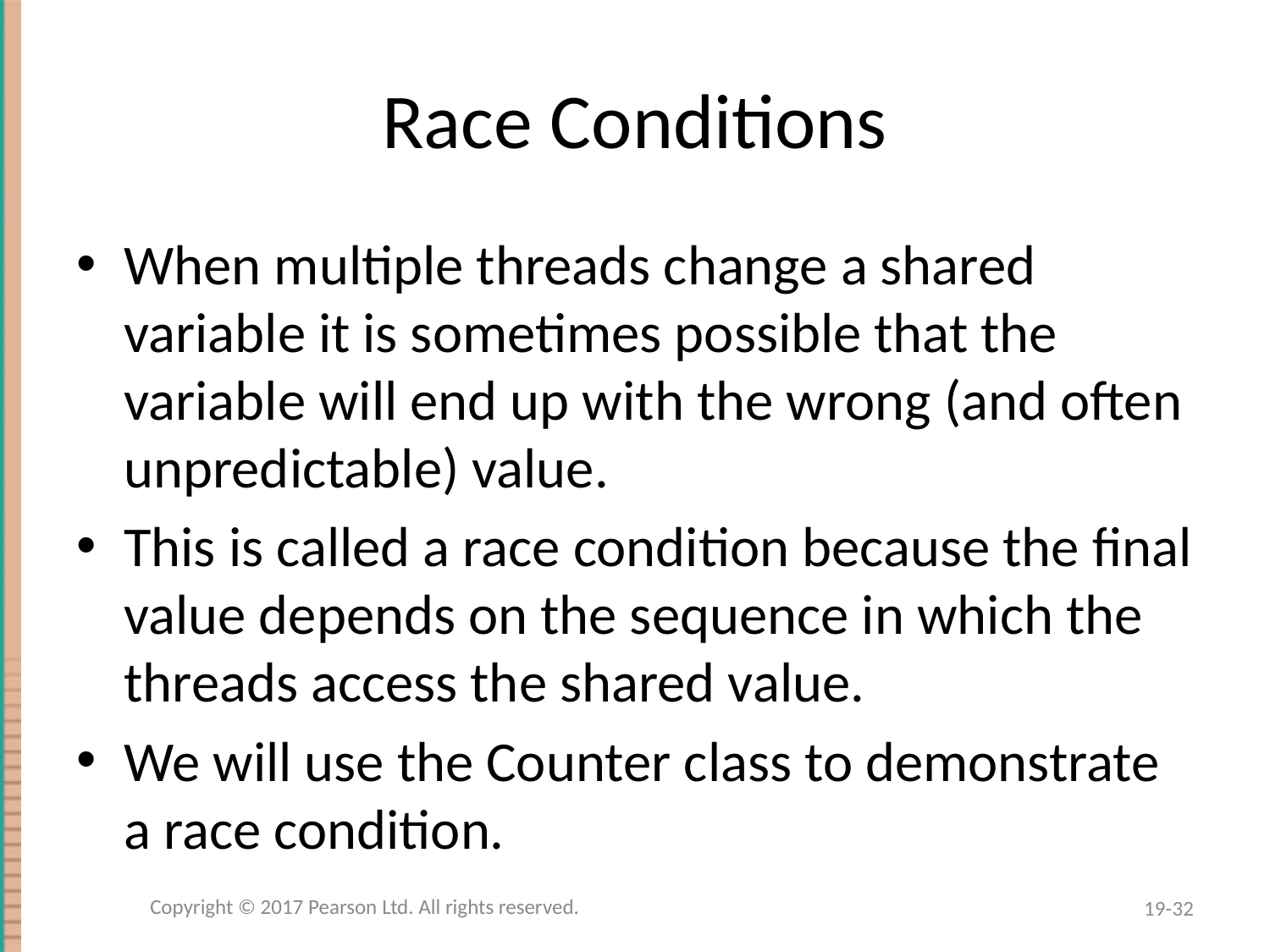

# Race Conditions
When multiple threads change a shared variable it is sometimes possible that the variable will end up with the wrong (and often unpredictable) value.
This is called a race condition because the final value depends on the sequence in which the threads access the shared value.
We will use the Counter class to demonstrate a race condition.
Copyright © 2017 Pearson Ltd. All rights reserved.
19-32